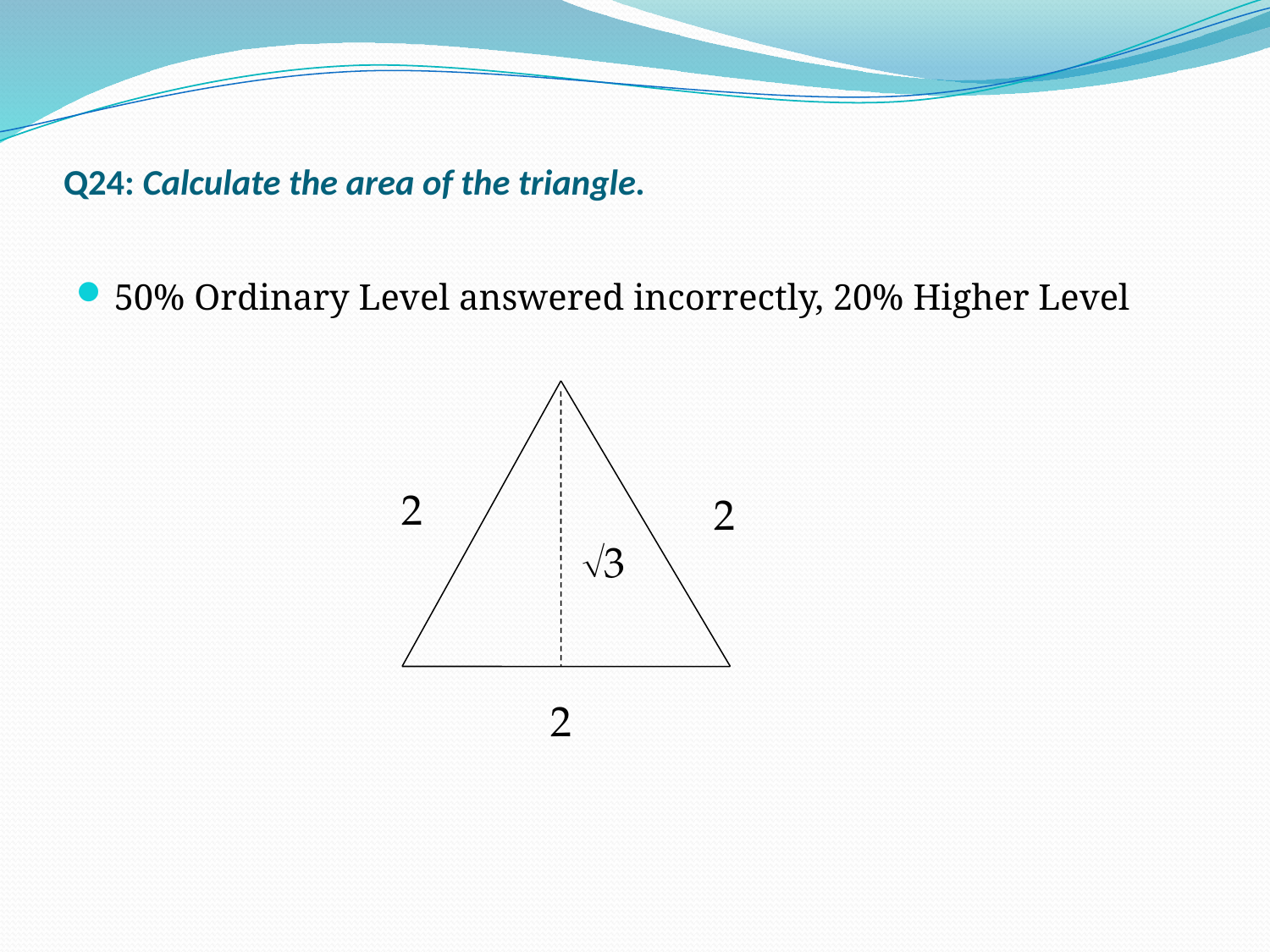

# Q24: Calculate the area of the triangle.
50% Ordinary Level answered incorrectly, 20% Higher Level

2
2
√3

2